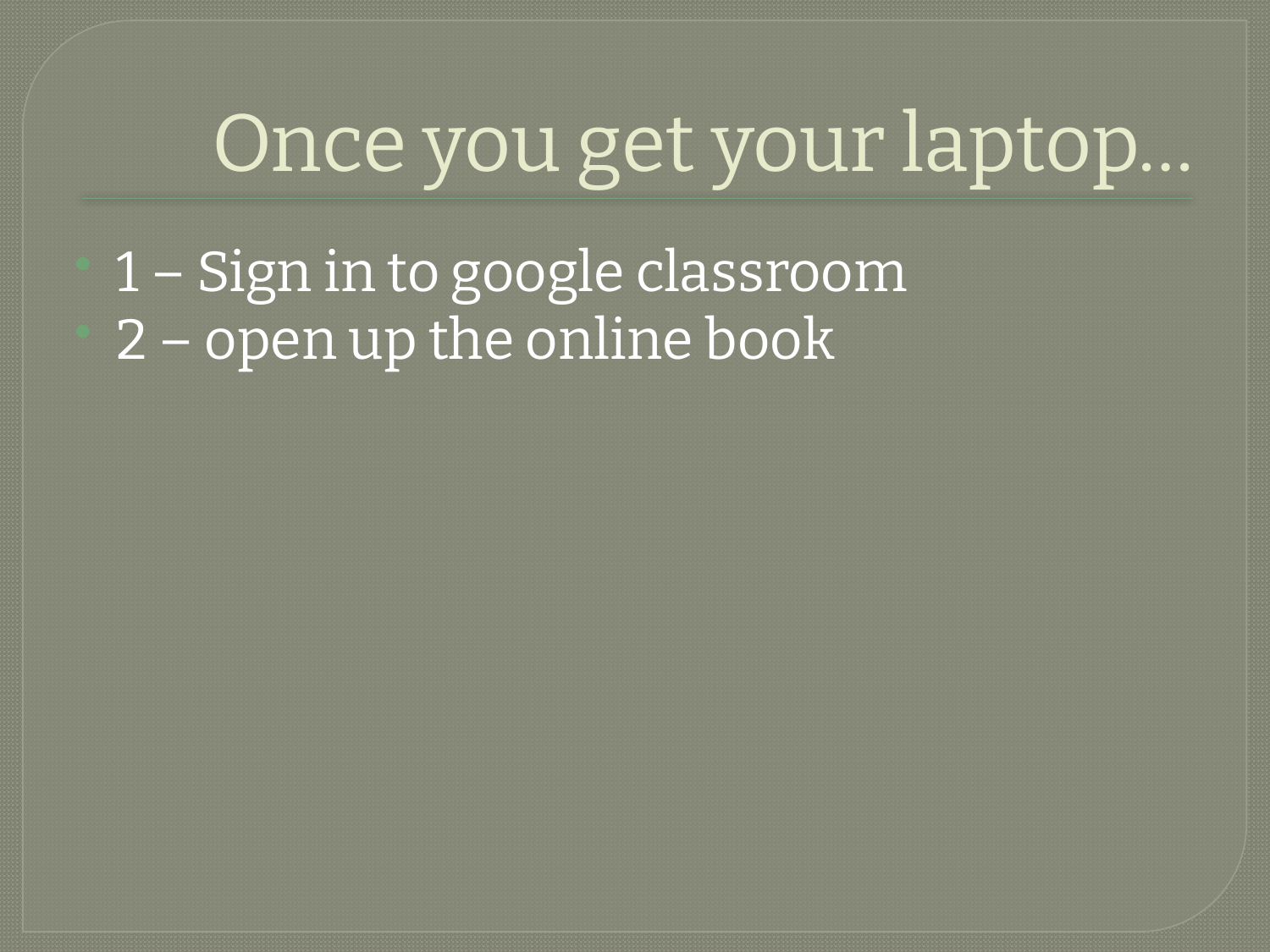

# Once you get your laptop…
1 – Sign in to google classroom
2 – open up the online book